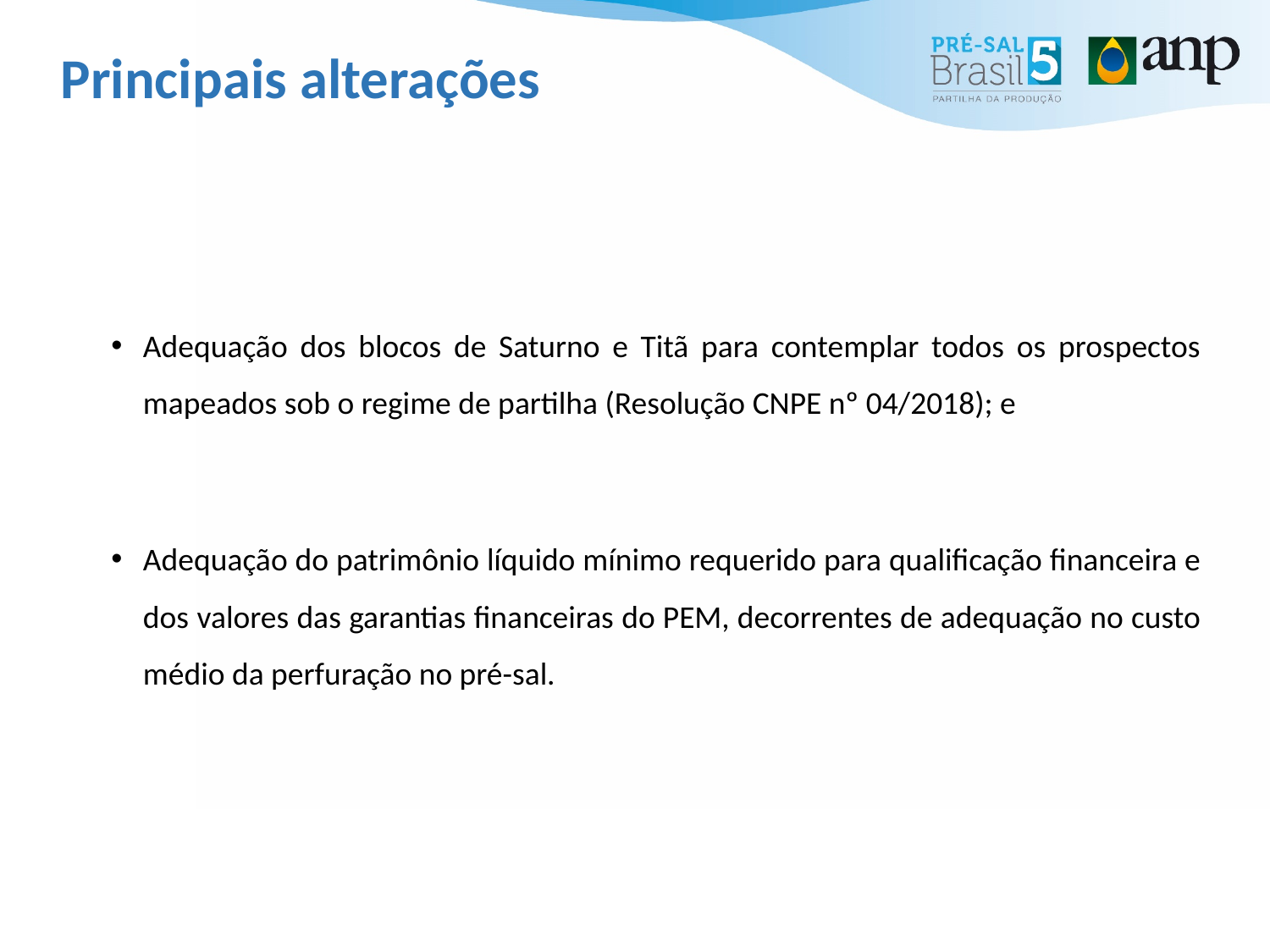

# Principais alterações
Adequação dos blocos de Saturno e Titã para contemplar todos os prospectos mapeados sob o regime de partilha (Resolução CNPE nº 04/2018); e

Adequação do patrimônio líquido mínimo requerido para qualificação financeira e dos valores das garantias financeiras do PEM, decorrentes de adequação no custo médio da perfuração no pré-sal.